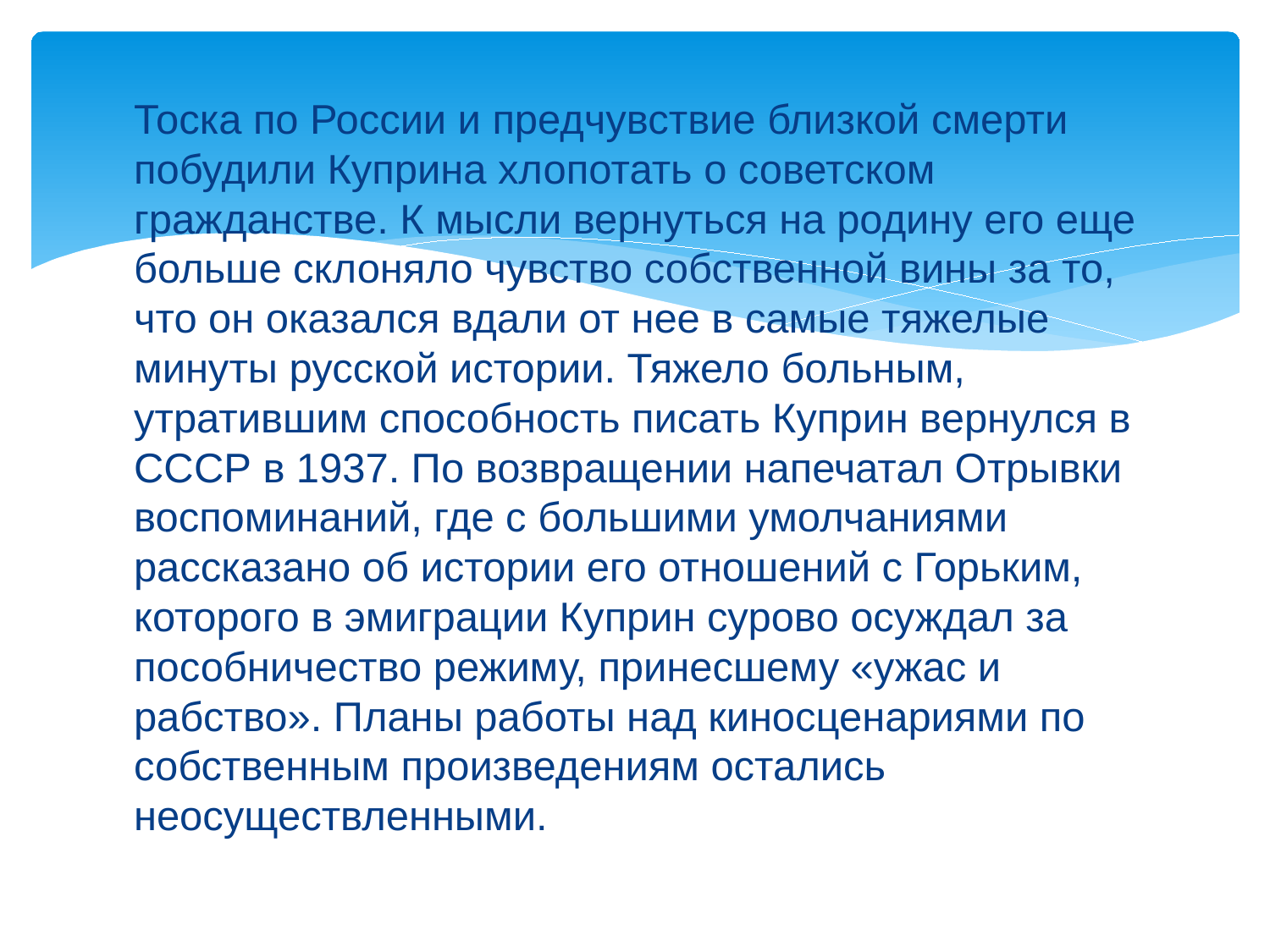

Тоска по России и предчувствие близкой смерти побудили Куприна хлопотать о советском гражданстве. К мысли вернуться на родину его еще больше склоняло чувство собственной вины за то, что он оказался вдали от нее в самые тяжелые минуты русской истории. Тяжело больным, утратившим способность писать Куприн вернулся в СССР в 1937. По возвращении напечатал Отрывки воспоминаний, где с большими умолчаниями рассказано об истории его отношений с Горьким, которого в эмиграции Куприн сурово осуждал за пособничество режиму, принесшему «ужас и рабство». Планы работы над киносценариями по собственным произведениям остались неосуществленными.